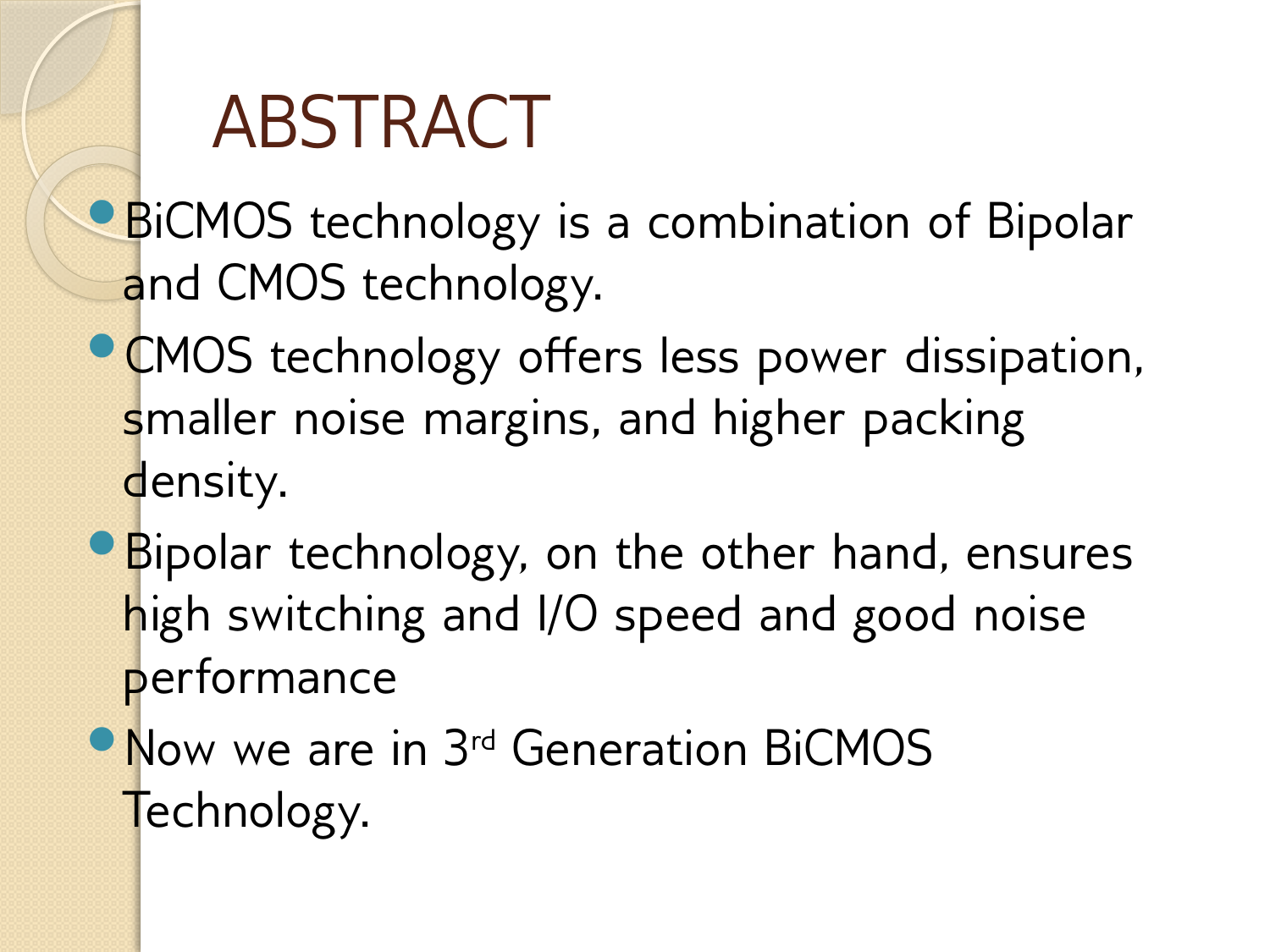

# ABSTRACT
BiCMOS technology is a combination of Bipolar and CMOS technology.
CMOS technology offers less power dissipation, smaller noise margins, and higher packing density.
Bipolar technology, on the other hand, ensures high switching and I/O speed and good noise performance
Now we are in 3rd Generation BiCMOS Technology.